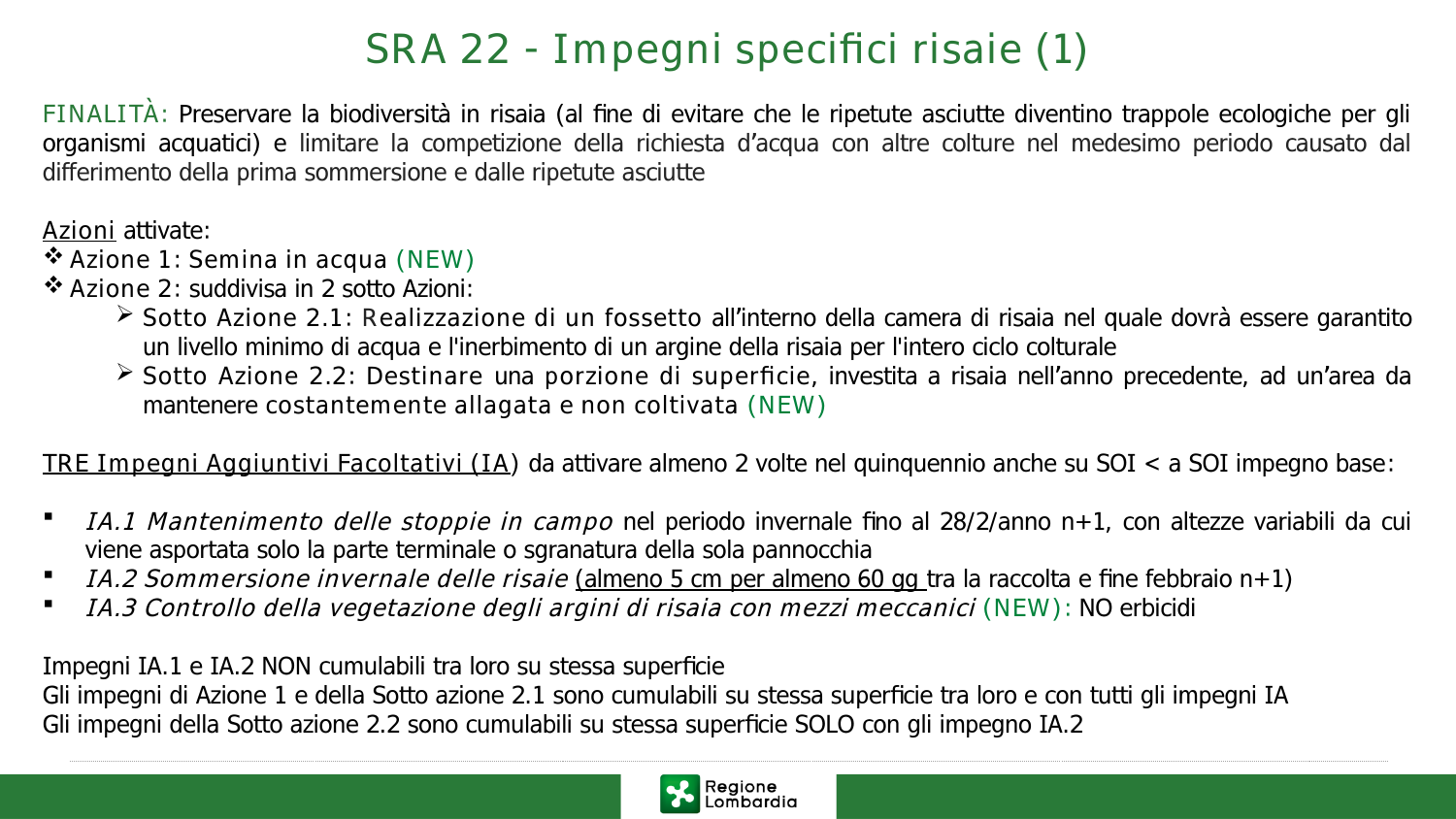

# SRA 22 - Impegni specifici risaie (1)
FINALITÀ: Preservare la biodiversità in risaia (al fine di evitare che le ripetute asciutte diventino trappole ecologiche per gli organismi acquatici) e limitare la competizione della richiesta d’acqua con altre colture nel medesimo periodo causato dal differimento della prima sommersione e dalle ripetute asciutte

Azioni attivate:
Azione 1: Semina in acqua (NEW)
Azione 2: suddivisa in 2 sotto Azioni:
Sotto Azione 2.1: Realizzazione di un fossetto all’interno della camera di risaia nel quale dovrà essere garantito un livello minimo di acqua e l'inerbimento di un argine della risaia per l'intero ciclo colturale
Sotto Azione 2.2: Destinare una porzione di superficie, investita a risaia nell’anno precedente, ad un’area da mantenere costantemente allagata e non coltivata (NEW)

TRE Impegni Aggiuntivi Facoltativi (IA) da attivare almeno 2 volte nel quinquennio anche su SOI < a SOI impegno base:

IA.1 Mantenimento delle stoppie in campo nel periodo invernale fino al 28/2/anno n+1, con altezze variabili da cui viene asportata solo la parte terminale o sgranatura della sola pannocchia
IA.2 Sommersione invernale delle risaie (almeno 5 cm per almeno 60 gg tra la raccolta e fine febbraio n+1)
IA.3 Controllo della vegetazione degli argini di risaia con mezzi meccanici (NEW): NO erbicidi

Impegni IA.1 e IA.2 NON cumulabili tra loro su stessa superficie
Gli impegni di Azione 1 e della Sotto azione 2.1 sono cumulabili su stessa superficie tra loro e con tutti gli impegni IA
Gli impegni della Sotto azione 2.2 sono cumulabili su stessa superficie SOLO con gli impegno IA.2